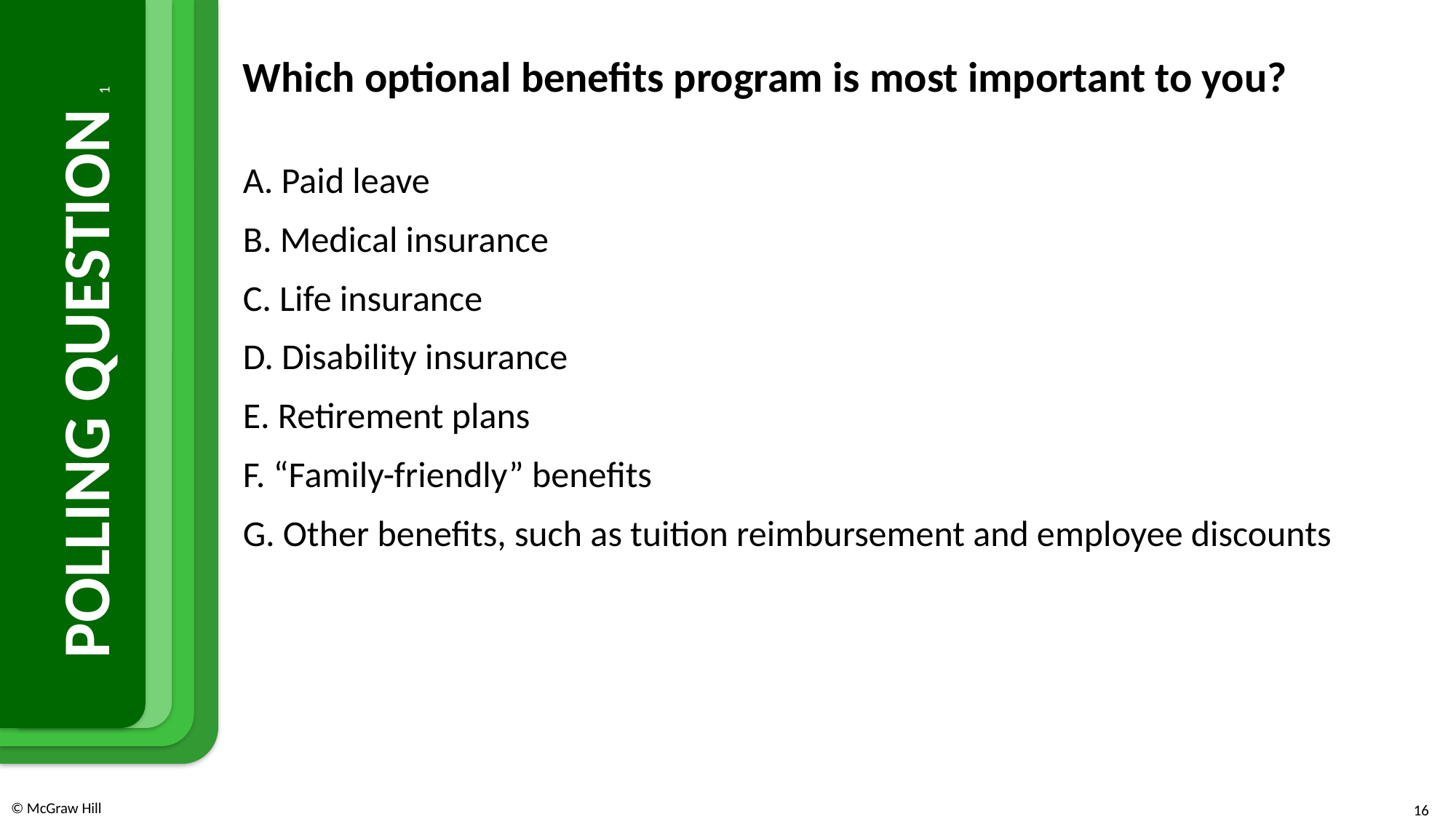

Which optional benefits program is most important to you?
A. Paid leave
B. Medical insurance
C. Life insurance
D. Disability insurance
E. Retirement plans
F. “Family-friendly” benefits
G. Other benefits, such as tuition reimbursement and employee discounts
# POLLING QUESTION 1